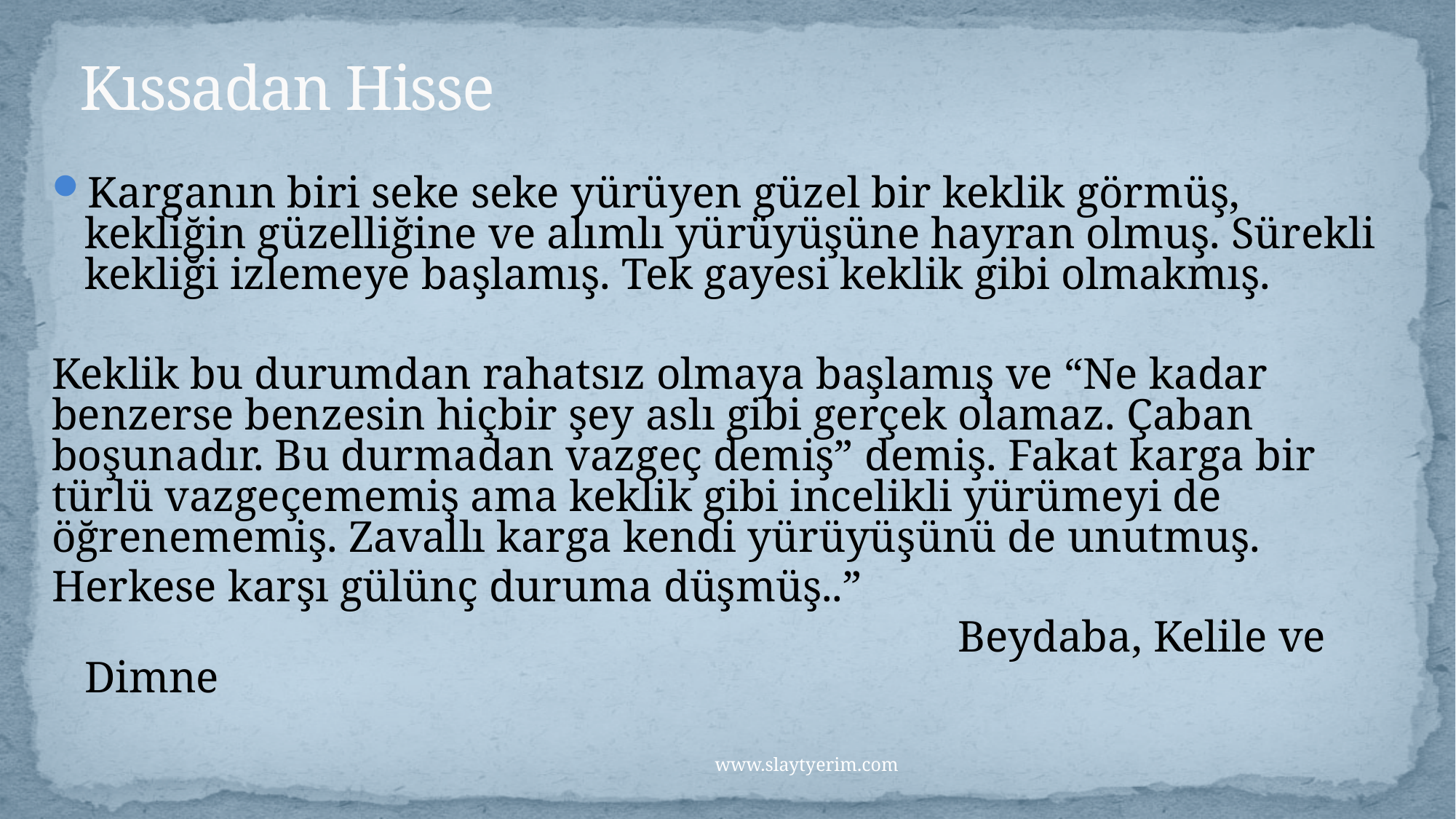

# Kıssadan Hisse
Karganın biri seke seke yürüyen güzel bir keklik görmüş, kekliğin güzelliğine ve alımlı yürüyüşüne hayran olmuş. Sürekli kekliği izlemeye başlamış. Tek gayesi keklik gibi olmakmış.

Keklik bu durumdan rahatsız olmaya başlamış ve “Ne kadar benzerse benzesin hiçbir şey aslı gibi gerçek olamaz. Çaban boşunadır. Bu durmadan vazgeç demiş” demiş. Fakat karga bir türlü vazgeçememiş ama keklik gibi incelikli yürümeyi de öğrenememiş. Zavallı karga kendi yürüyüşünü de unutmuş.
Herkese karşı gülünç duruma düşmüş..”
                 							Beydaba, Kelile ve Dimne
www.slaytyerim.com